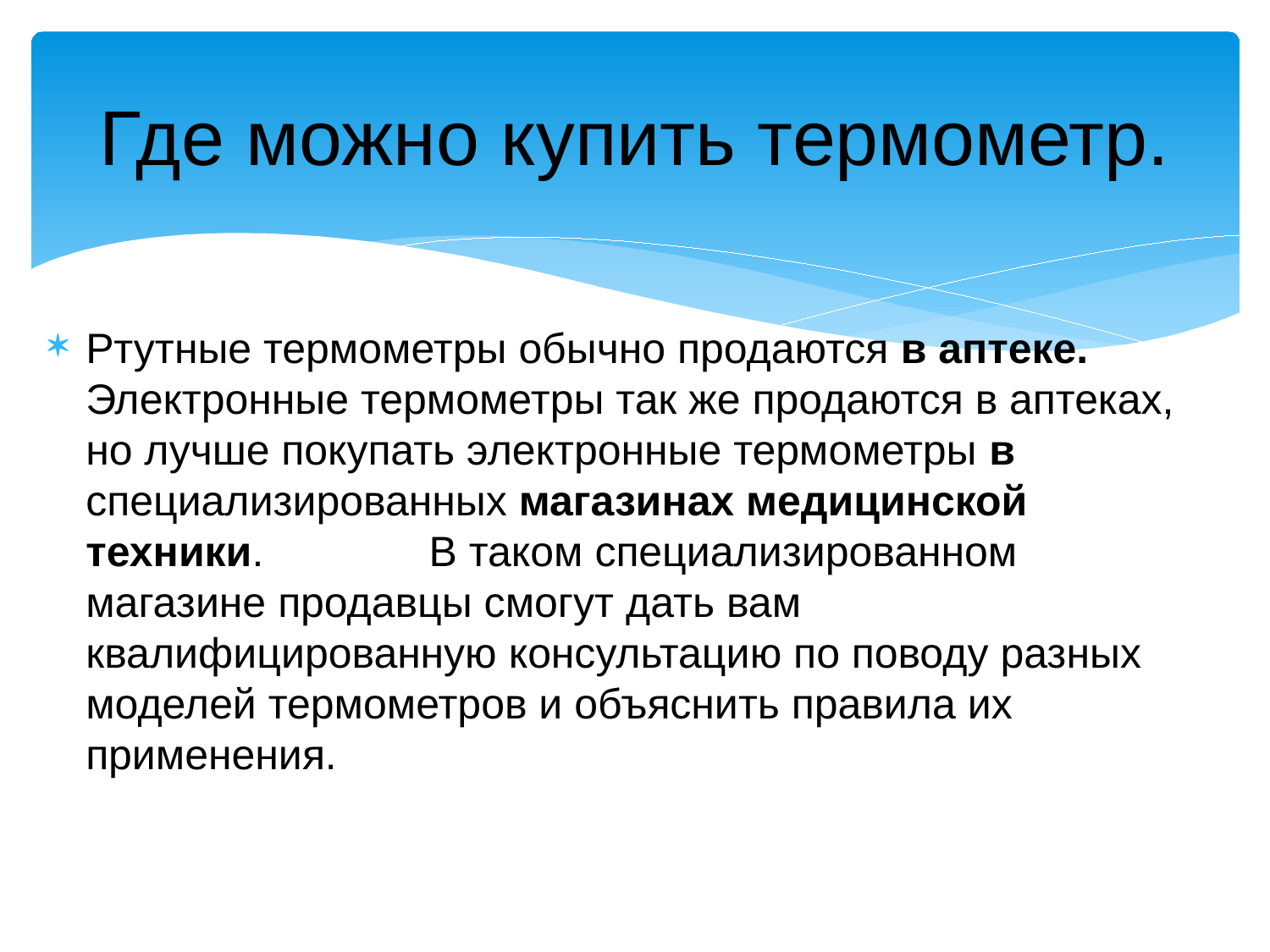

# Где можно купить термометр.

Ртутные термометры обычно продаются в аптеке. Электронные термометры так же продаются в аптеках, но лучше покупать электронные термометры в специализированных магазинах медицинской техники.              В таком специализированном магазине продавцы смогут дать вам квалифицированную консультацию по поводу разных моделей термометров и объяснить правила их применения.